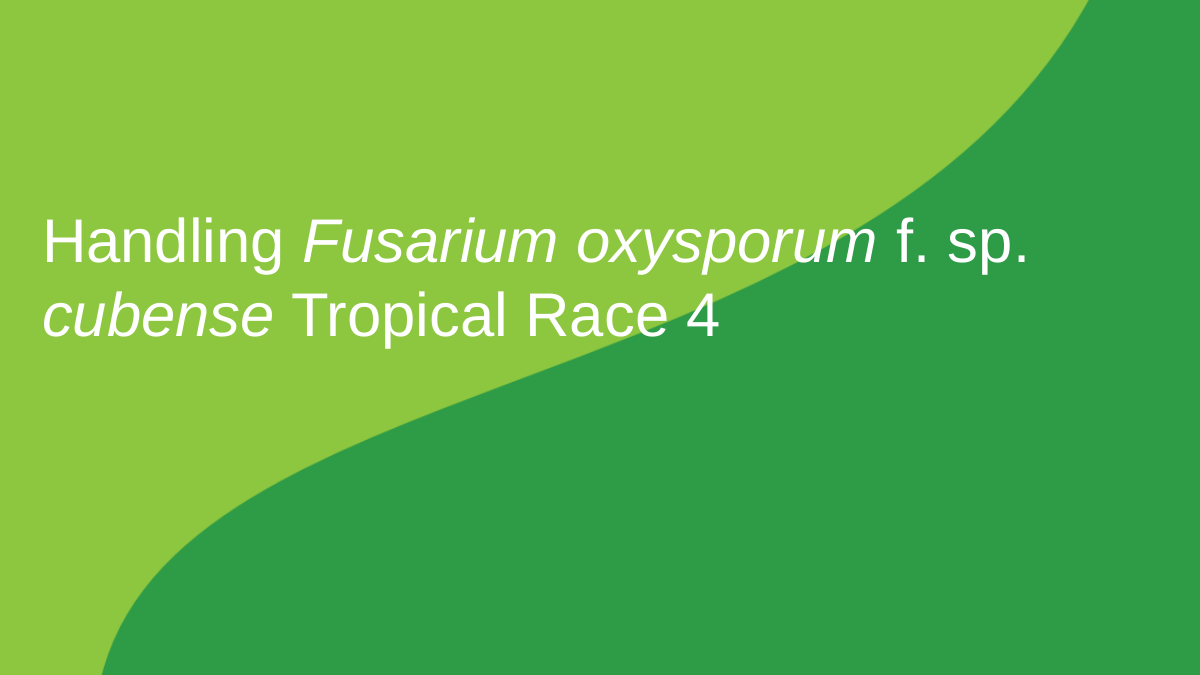

# Handling Fusarium oxysporum f. sp. cubense Tropical Race 4